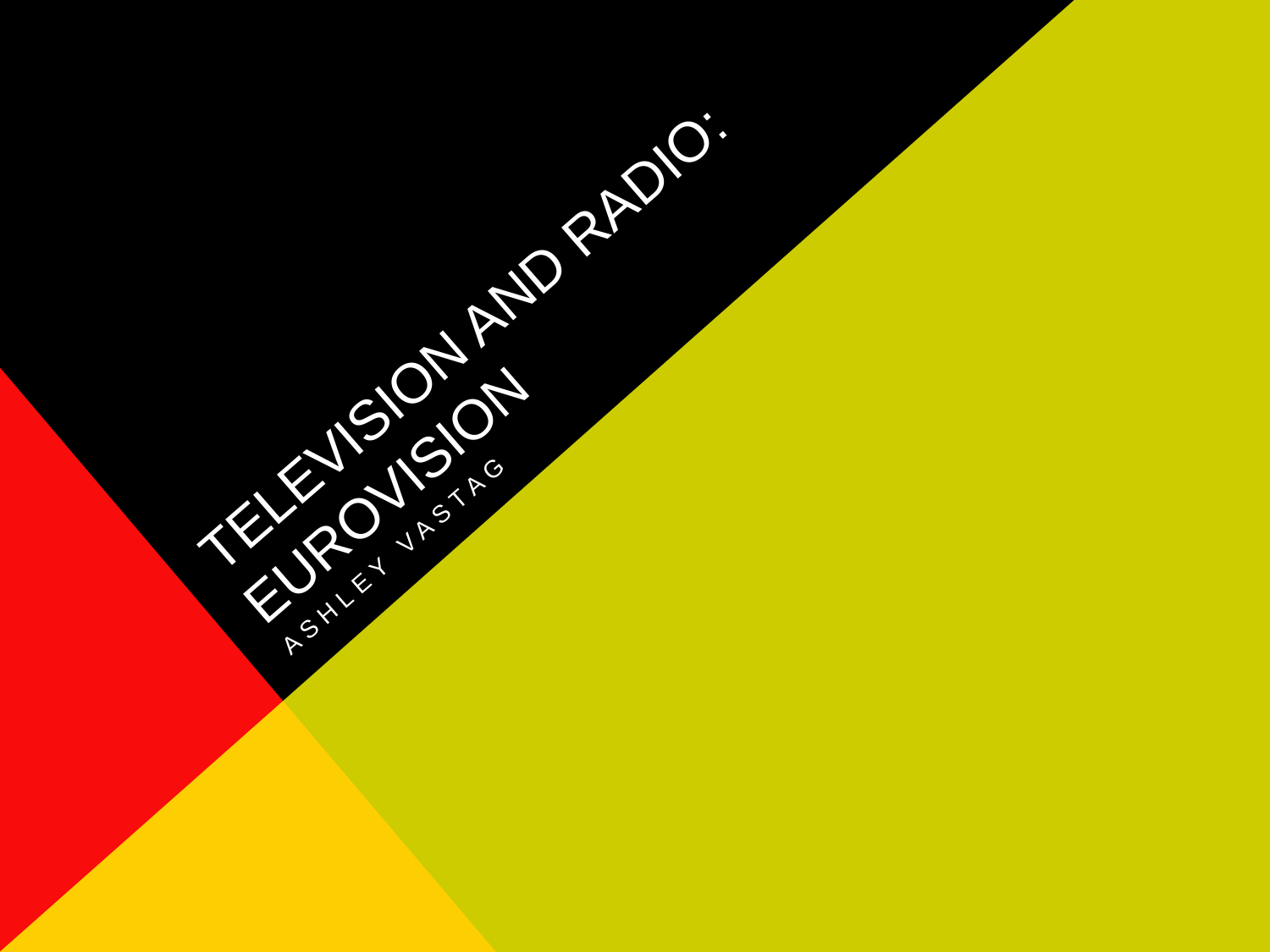

# Television and Radio: Eurovision
Ashley Vastag